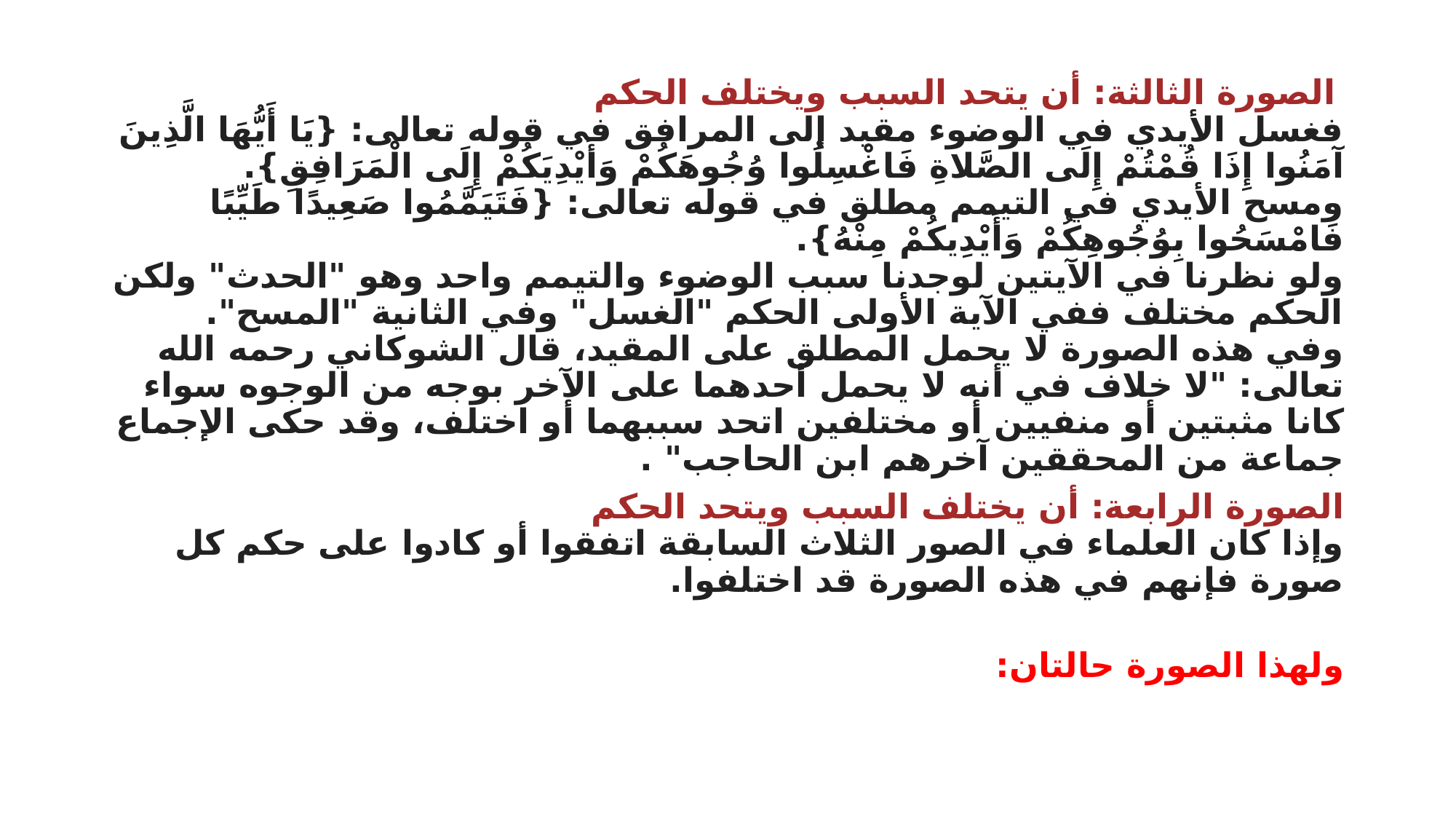

الصورة الثالثة: أن يتحد السبب ويختلف الحكم
فغسل الأيدي في الوضوء مقيد إلى المرافق في قوله تعالى: {يَا أَيُّهَا الَّذِينَ آمَنُوا إِذَا قُمْتُمْ إِلَى الصَّلاةِ فَاغْسِلُوا وُجُوهَكُمْ وَأَيْدِيَكُمْ إِلَى الْمَرَافِقِ}.
ومسح الأيدي في التيمم مطلق في قوله تعالى: {فَتَيَمَّمُوا صَعِيدًا طَيِّبًا فَامْسَحُوا بِوُجُوهِكُمْ وَأَيْدِيكُمْ مِنْهُ}.
ولو نظرنا في الآيتين لوجدنا سبب الوضوء والتيمم واحد وهو "الحدث" ولكن الحكم مختلف ففي الآية الأولى الحكم "الغسل" وفي الثانية "المسح".
وفي هذه الصورة لا يحمل المطلق على المقيد، قال الشوكاني رحمه الله تعالى: "لا خلاف في أنه لا يحمل أحدهما على الآخر بوجه من الوجوه سواء كانا مثبتين أو منفيين أو مختلفين اتحد سببهما أو اختلف، وقد حكى الإجماع جماعة من المحققين آخرهم ابن الحاجب" .
الصورة الرابعة: أن يختلف السبب ويتحد الحكم
وإذا كان العلماء في الصور الثلاث السابقة اتفقوا أو كادوا على حكم كل صورة فإنهم في هذه الصورة قد اختلفوا.
ولهذا الصورة حالتان: